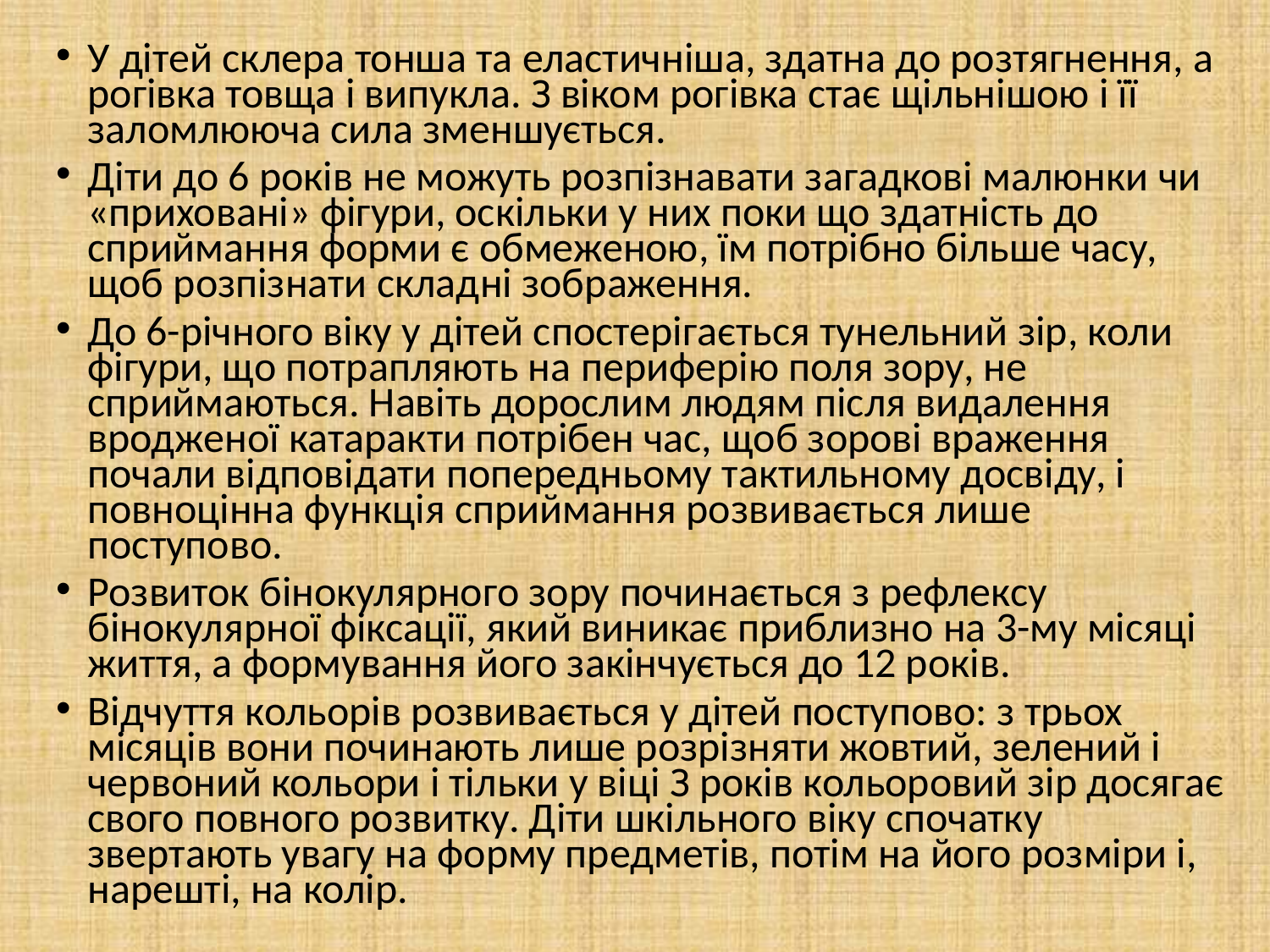

У дітей склера тонша та еластичніша, здатна до розтягнення, а рогівка товща і випукла. З віком рогівка стає щільнішою і її заломлююча сила зменшується.
Діти до 6 років не можуть розпізнавати загадкові малюнки чи «приховані» фігури, оскільки у них поки що здатність до сприймання форми є обмеженою, їм потрібно більше часу, щоб розпізнати складні зображення.
До 6-річного віку у дітей спостерігається тунельний зір, коли фігури, що потрапляють на периферію поля зору, не сприймаються. Навіть дорослим людям після видалення вродженої катаракти потрібен час, щоб зорові враження почали відповідати попередньому тактильному досвіду, і повноцінна функція сприймання розвивається лише поступово.
Розвиток бінокулярного зору починається з рефлексу бінокулярної фіксації, який виникає приблизно на 3-му місяці життя, а формування його закінчується до 12 років.
Відчуття кольорів розвивається у дітей поступово: з трьох місяців вони починають лише розрізняти жовтий, зелений і червоний кольори і тільки у віці З років кольоровий зір досягає свого повного розвитку. Діти шкільного віку спочатку звертають увагу на форму предметів, потім на його розміри і, нарешті, на колір.